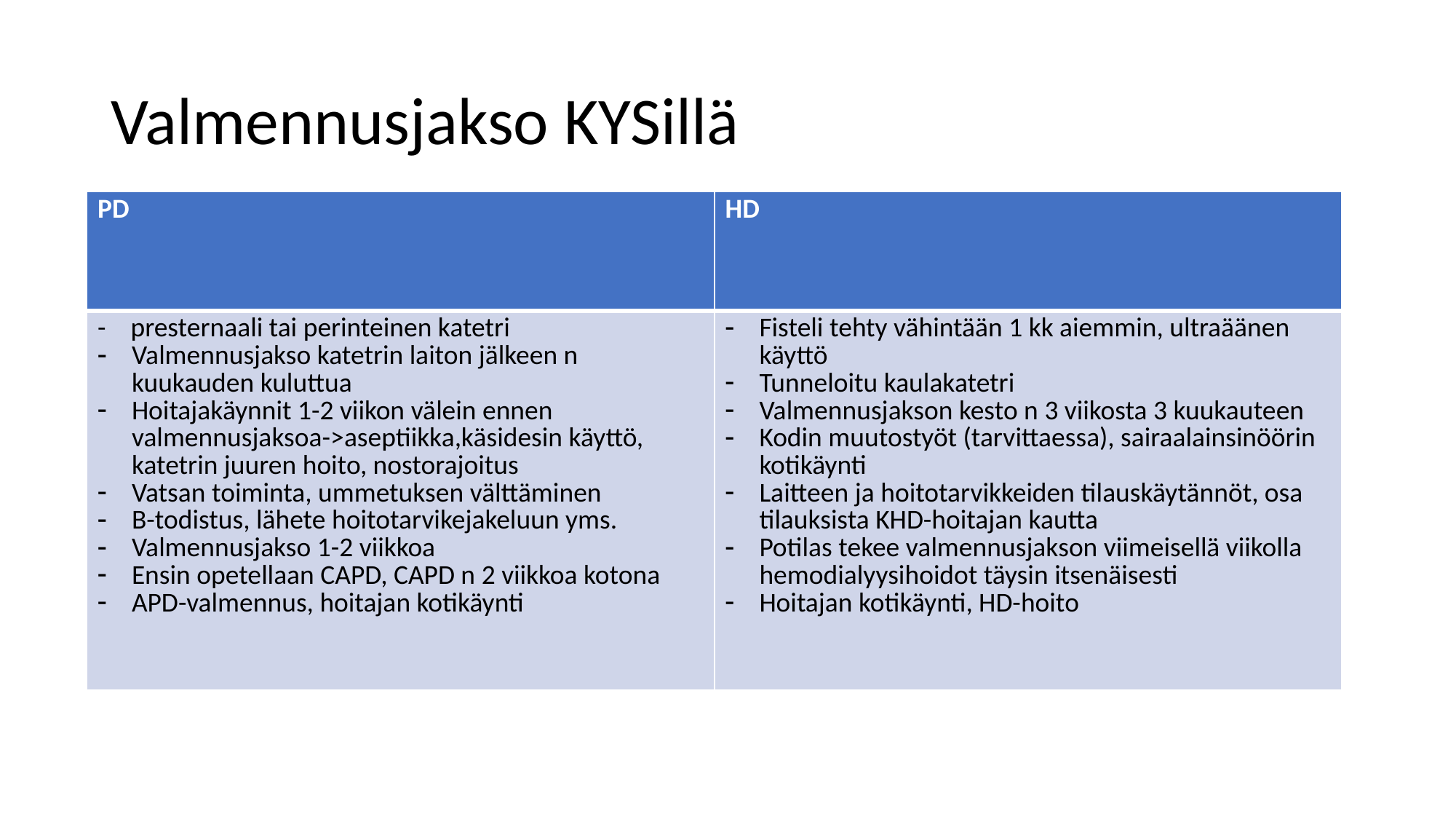

# Valmennusjakso KYSillä
| PD | HD |
| --- | --- |
| - presternaali tai perinteinen katetri Valmennusjakso katetrin laiton jälkeen n kuukauden kuluttua Hoitajakäynnit 1-2 viikon välein ennen valmennusjaksoa->aseptiikka,käsidesin käyttö, katetrin juuren hoito, nostorajoitus Vatsan toiminta, ummetuksen välttäminen B-todistus, lähete hoitotarvikejakeluun yms. Valmennusjakso 1-2 viikkoa Ensin opetellaan CAPD, CAPD n 2 viikkoa kotona APD-valmennus, hoitajan kotikäynti | Fisteli tehty vähintään 1 kk aiemmin, ultraäänen käyttö Tunneloitu kaulakatetri Valmennusjakson kesto n 3 viikosta 3 kuukauteen Kodin muutostyöt (tarvittaessa), sairaalainsinöörin kotikäynti Laitteen ja hoitotarvikkeiden tilauskäytännöt, osa tilauksista KHD-hoitajan kautta Potilas tekee valmennusjakson viimeisellä viikolla hemodialyysihoidot täysin itsenäisesti Hoitajan kotikäynti, HD-hoito |